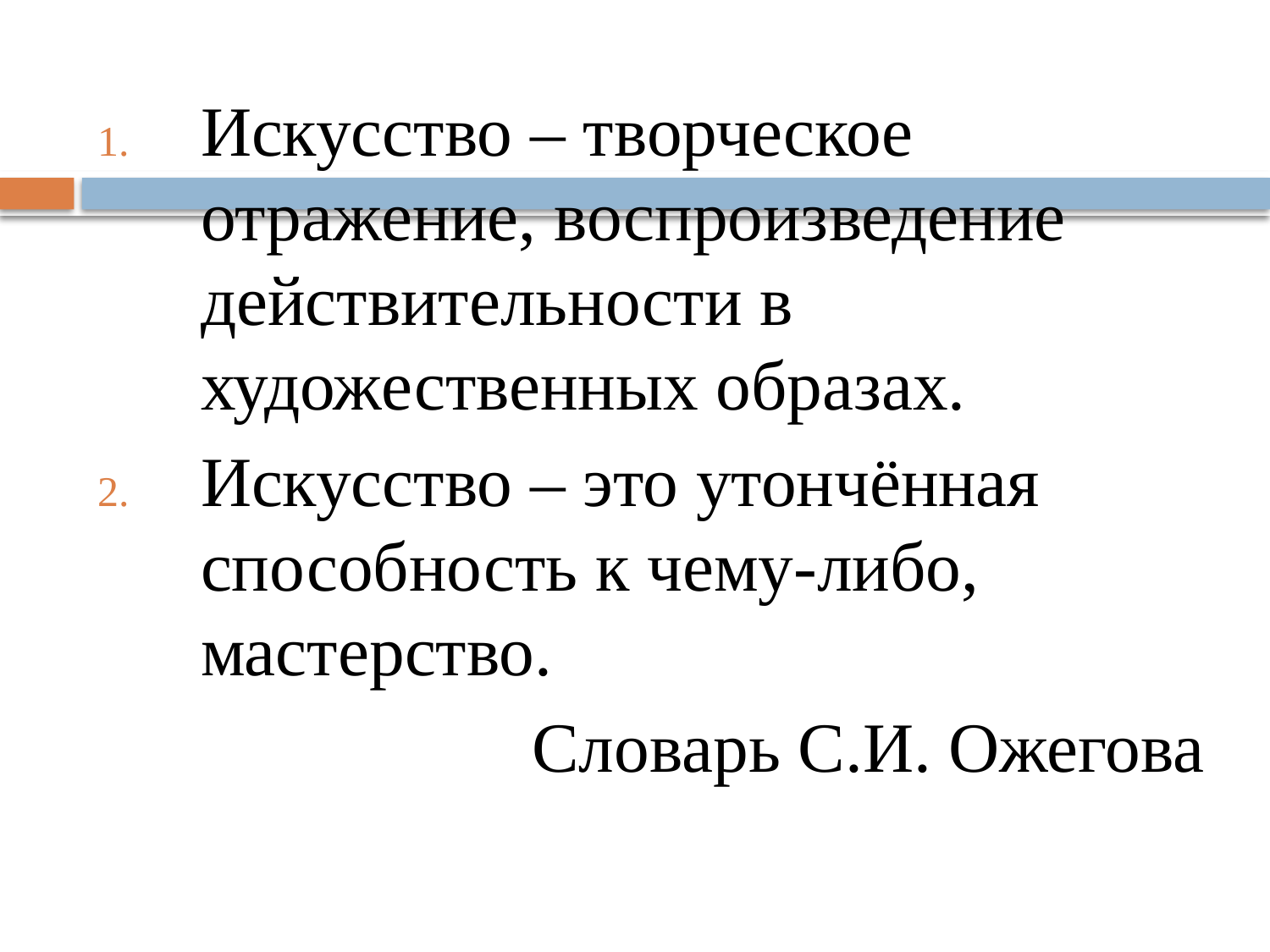

#
Искусство – творческое отражение, воспроизведение действительности в художественных образах.
Искусство – это утончённая способность к чему-либо, мастерство.
Словарь С.И. Ожегова